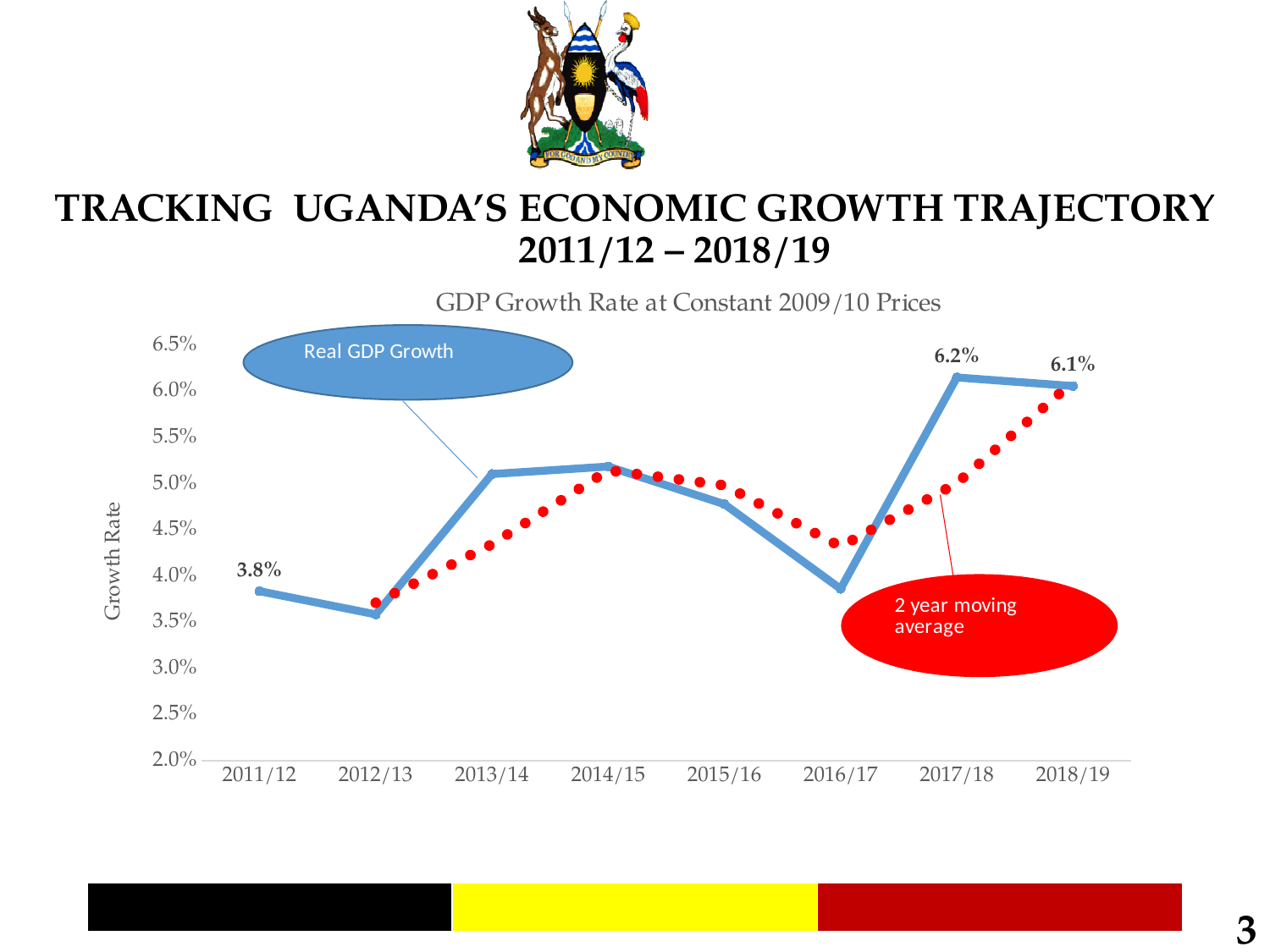

TRACKING  UGANDA’S ECONOMIC GROWTH TRAJECTORY 2011/12 – 2018/19

### Chart: GDP Growth Rate at Constant 2009/10 Prices

| Category | Real GDP Growth |
|---|---|
| 2011/12 | 0.03837455605945439 |
| 2012/13 | 0.03586905826322928 |
| 2013/14 | 0.05106307324290826 |
| 2014/15 | 0.05187859862547506 |
| 2015/16 | 0.047810002914463245 |
| 2016/17 | 0.03863023756865602 |
| 2017/18 | 0.061523549127498134 |
| 2018/19 | 0.060591102333476865 |
3